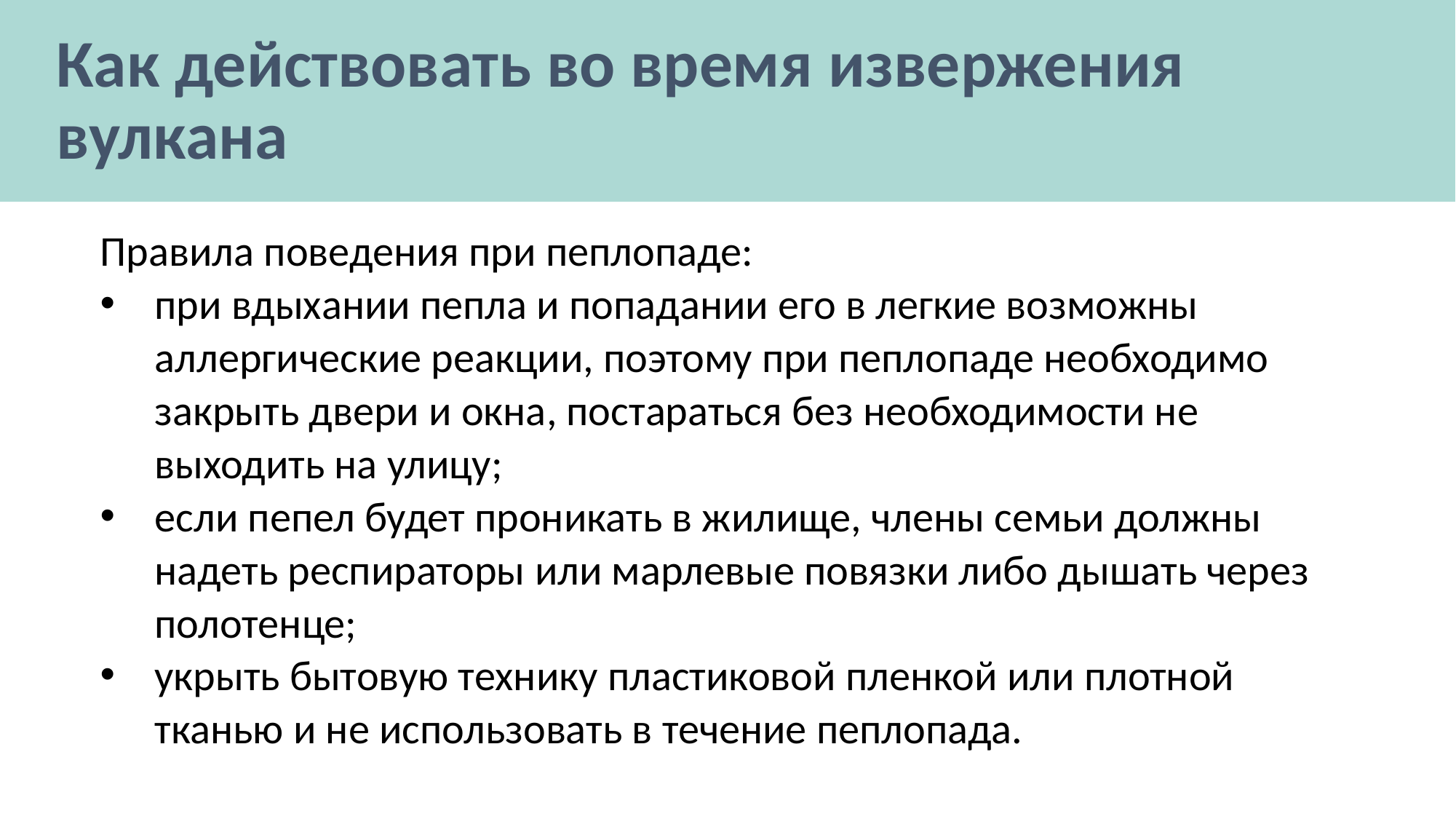

# Как действовать во время извержения вулкана
Правила поведения при пеплопаде:
при вдыхании пепла и попадании его в легкие возможны аллергические реакции, поэтому при пеплопаде необходимо закрыть двери и окна, постараться без необходимости не выходить на улицу;
если пепел будет проникать в жилище, члены семьи должны надеть респираторы или марлевые повязки либо дышать через полотенце;
укрыть бытовую технику пластиковой пленкой или плотной тканью и не использовать в течение пеплопада.